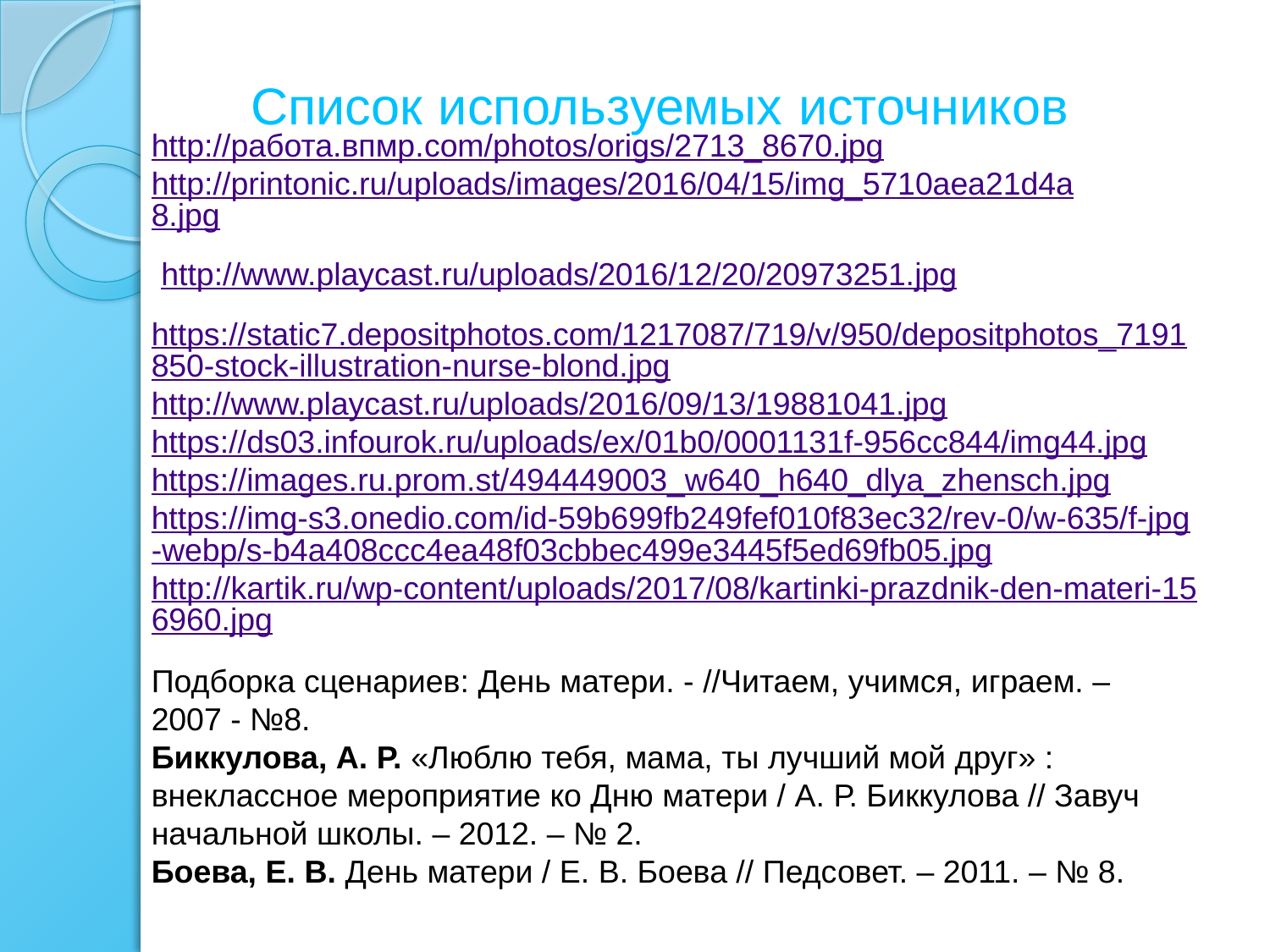

Список используемых источников
http://работа.впмр.com/photos/origs/2713_8670.jpg
http://printonic.ru/uploads/images/2016/04/15/img_5710aea21d4a8.jpg

http://www.playcast.ru/uploads/2016/12/20/20973251.jpg

https://static7.depositphotos.com/1217087/719/v/950/depositphotos_7191850-stock-illustration-nurse-blond.jpg
http://www.playcast.ru/uploads/2016/09/13/19881041.jpg
https://ds03.infourok.ru/uploads/ex/01b0/0001131f-956cc844/img44.jpg
https://images.ru.prom.st/494449003_w640_h640_dlya_zhensch.jpg
https://img-s3.onedio.com/id-59b699fb249fef010f83ec32/rev-0/w-635/f-jpg-webp/s-b4a408ccc4ea48f03cbbec499e3445f5ed69fb05.jpg
http://kartik.ru/wp-content/uploads/2017/08/kartinki-prazdnik-den-materi-156960.jpg

Подборка сценариев: День матери. - //Читаем, учимся, играем. – 2007 - №8.
Биккулова, А. Р. «Люблю тебя, мама, ты лучший мой друг» : внеклассное мероприятие ко Дню матери / А. Р. Биккулова // Завуч начальной школы. – 2012. – № 2.
Боева, Е. В. День матери / Е. В. Боева // Педсовет. – 2011. – № 8.